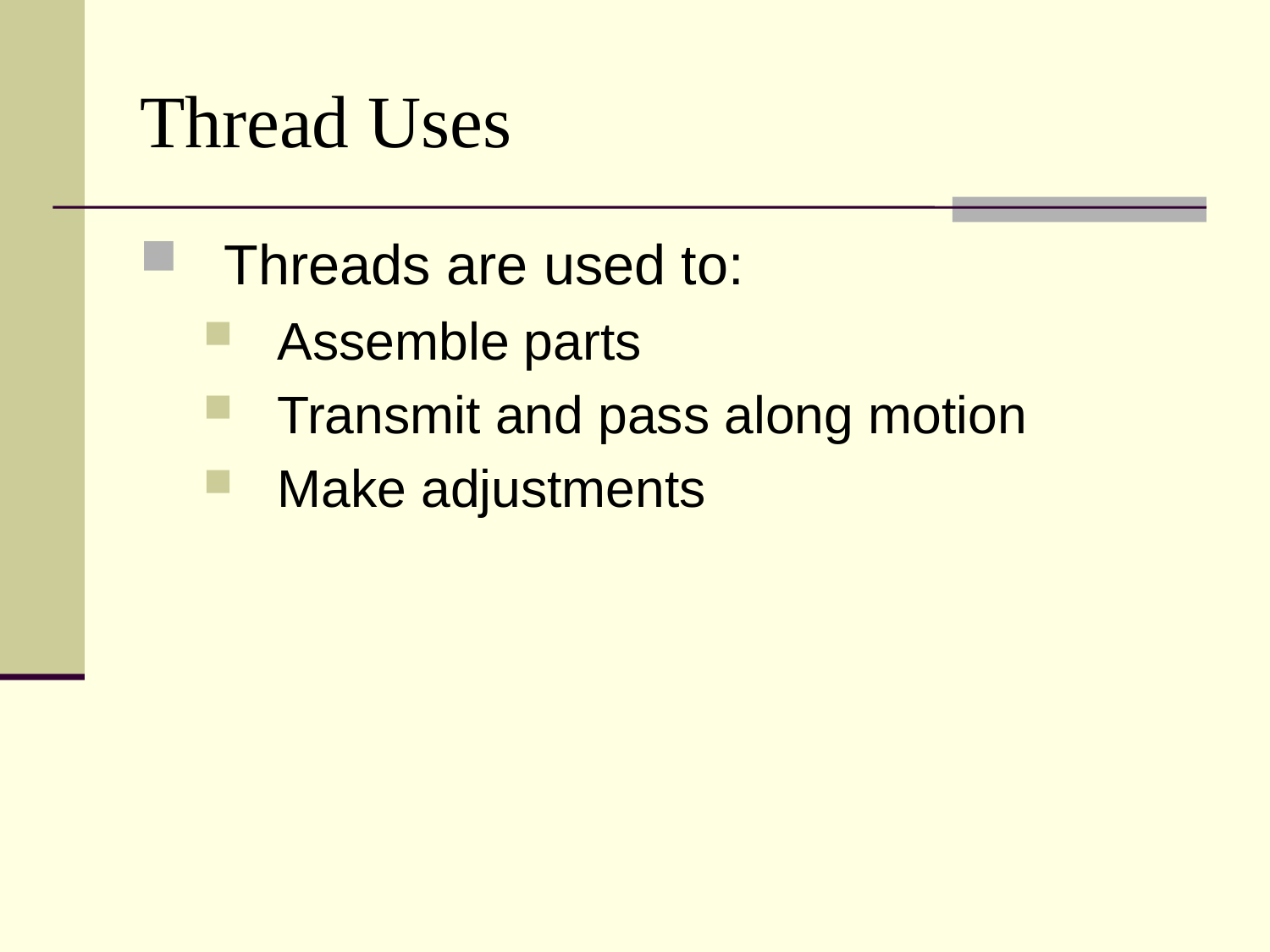

# Thread Uses
Threads are used to:
Assemble parts
Transmit and pass along motion
Make adjustments